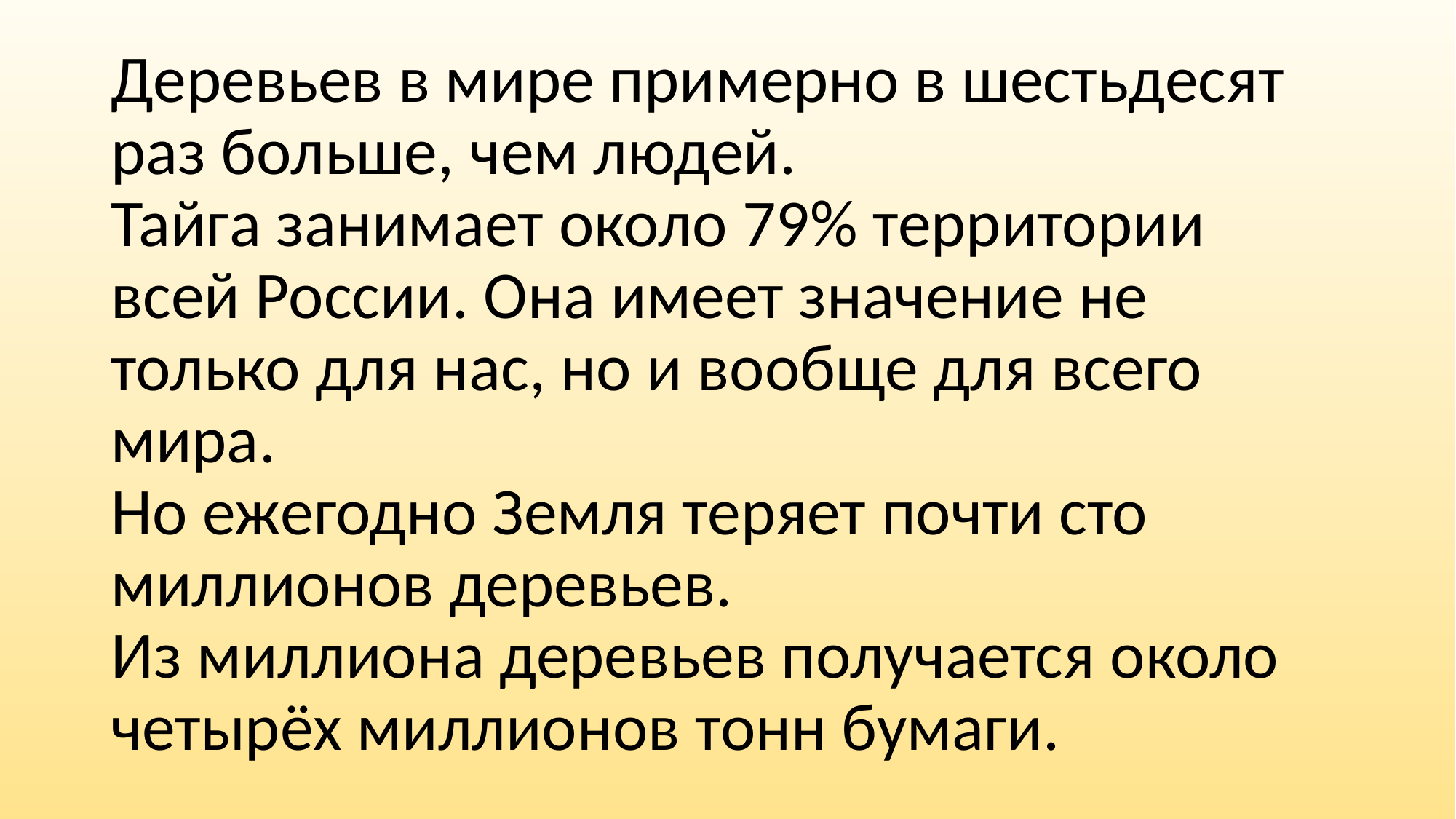

# Деревьев в мире примерно в шестьдесят раз больше, чем людей. Тайга занимает около 79% территории всей России. Она имеет значение не только для нас, но и вообще для всего мира. Но ежегодно Земля теряет почти сто миллионов деревьев. Из миллиона деревьев получается около четырёх миллионов тонн бумаги.